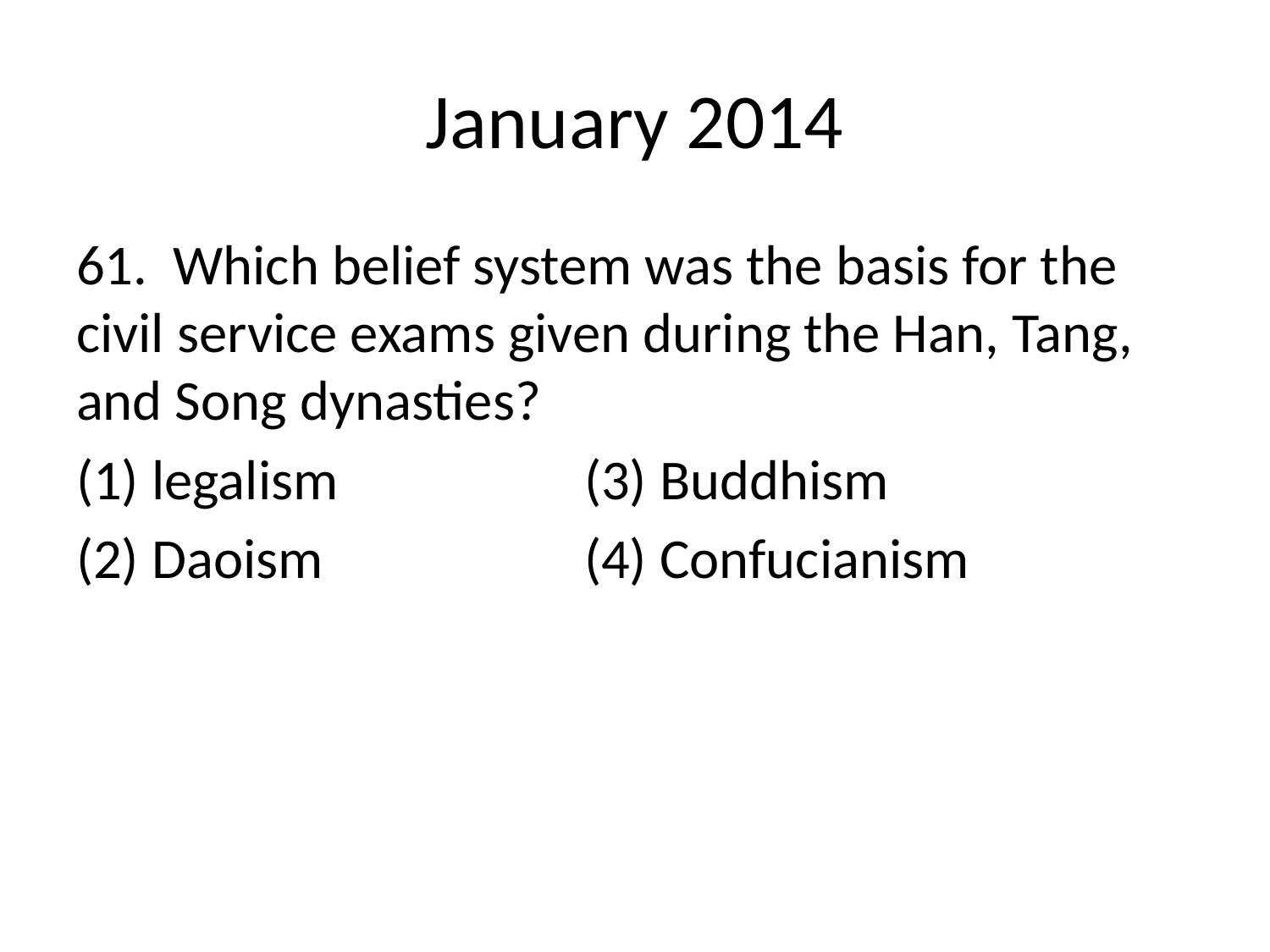

# January 2014
61.  Which belief system was the basis for the civil service exams given during the Han, Tang, and Song dynasties?
(1) legalism 		(3) Buddhism
(2) Daoism 		(4) Confucianism